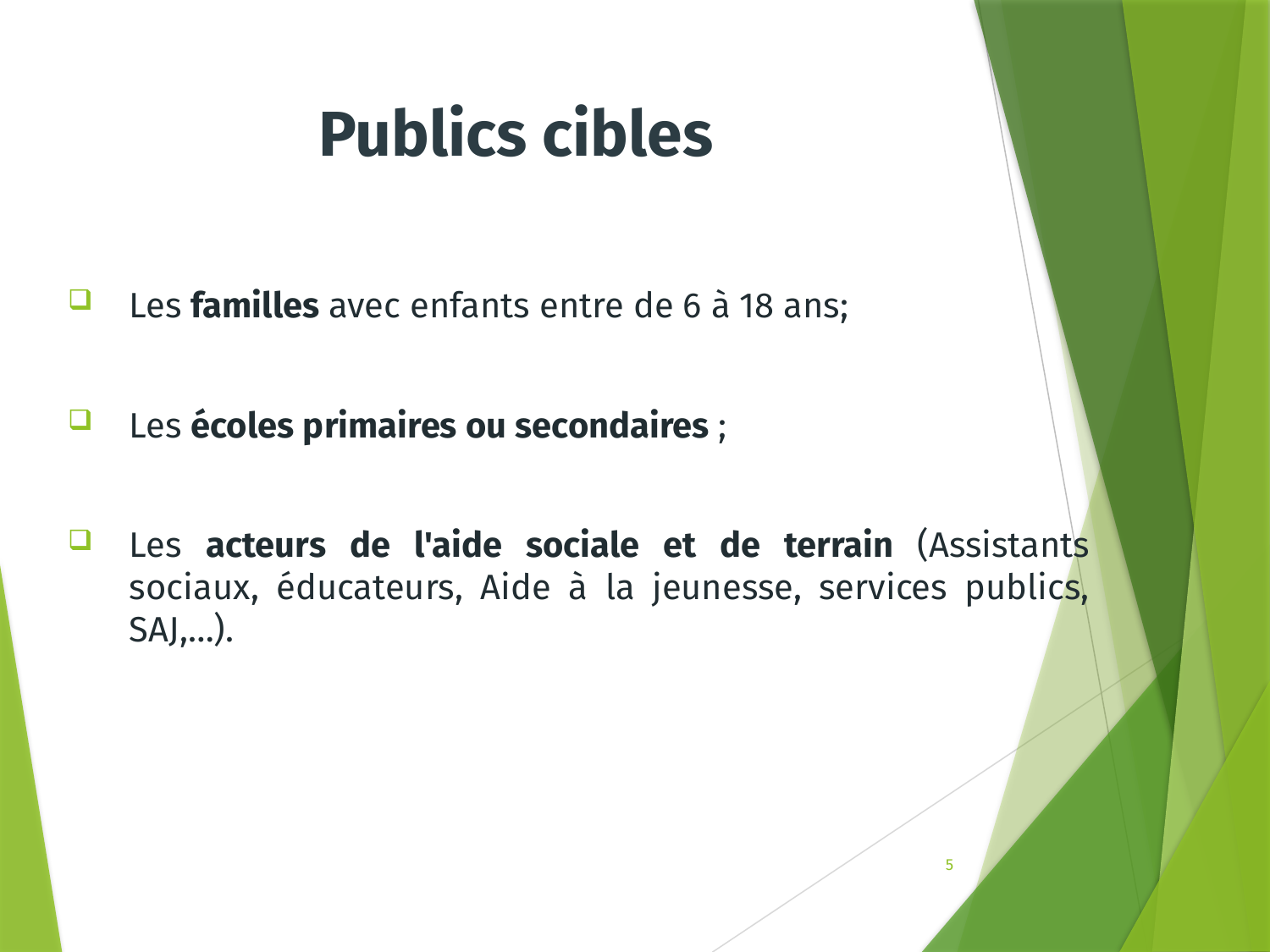

Publics cibles

Les familles avec enfants entre de 6 à 18 ans;

Les écoles primaires ou secondaires ;

Les acteurs de l'aide sociale et de terrain (Assistants sociaux, éducateurs, Aide à la jeunesse, services publics, SAJ,…).

5